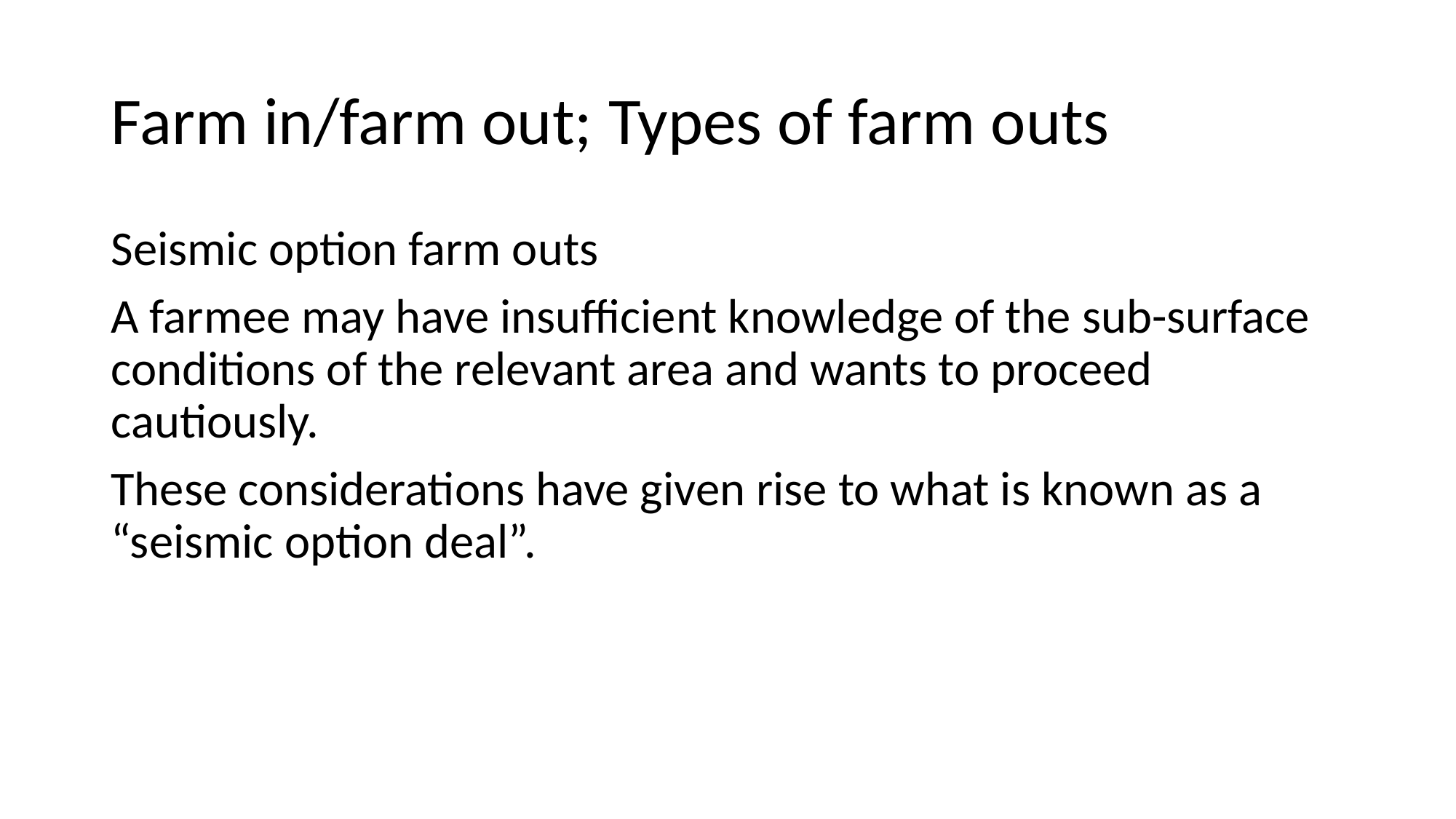

# Farm in/farm out; Types of farm outs
Seismic option farm outs
A farmee may have insufficient knowledge of the sub-surface conditions of the relevant area and wants to proceed cautiously.
These considerations have given rise to what is known as a “seismic option deal”.